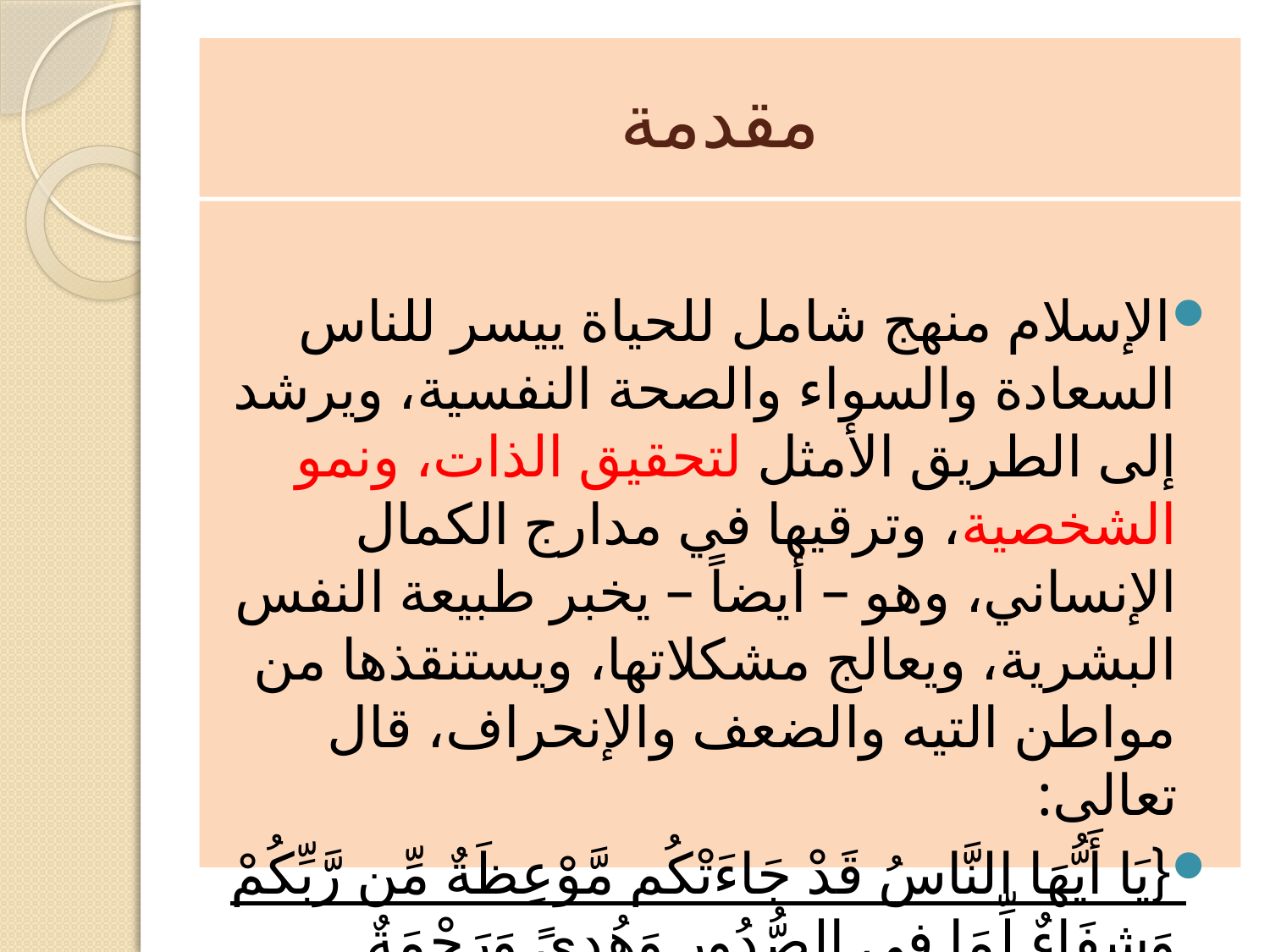

# مقدمة

الإسلام منهج شامل للحياة ييسر للناس السعادة والسواء والصحة النفسية، ويرشد إلى الطريق الأمثل لتحقيق الذات، ونمو الشخصية، وترقيها في مدارج الكمال الإنساني، وهو – أيضاً – يخبر طبيعة النفس البشرية، ويعالج مشكلاتها، ويستنقذها من مواطن التيه والضعف والإنحراف، قال تعالى:
{يَا أَيُّهَا النَّاسُ قَدْ جَاءَتْكُم مَّوْعِظَةٌ مِّن رَّبِّكُمْ وَشِفَاءٌ لِّمَا فِي الصُّدُورِ وَهُدىً وَرَحْمَةٌ لِّلْمُؤْمِنِينَ}.